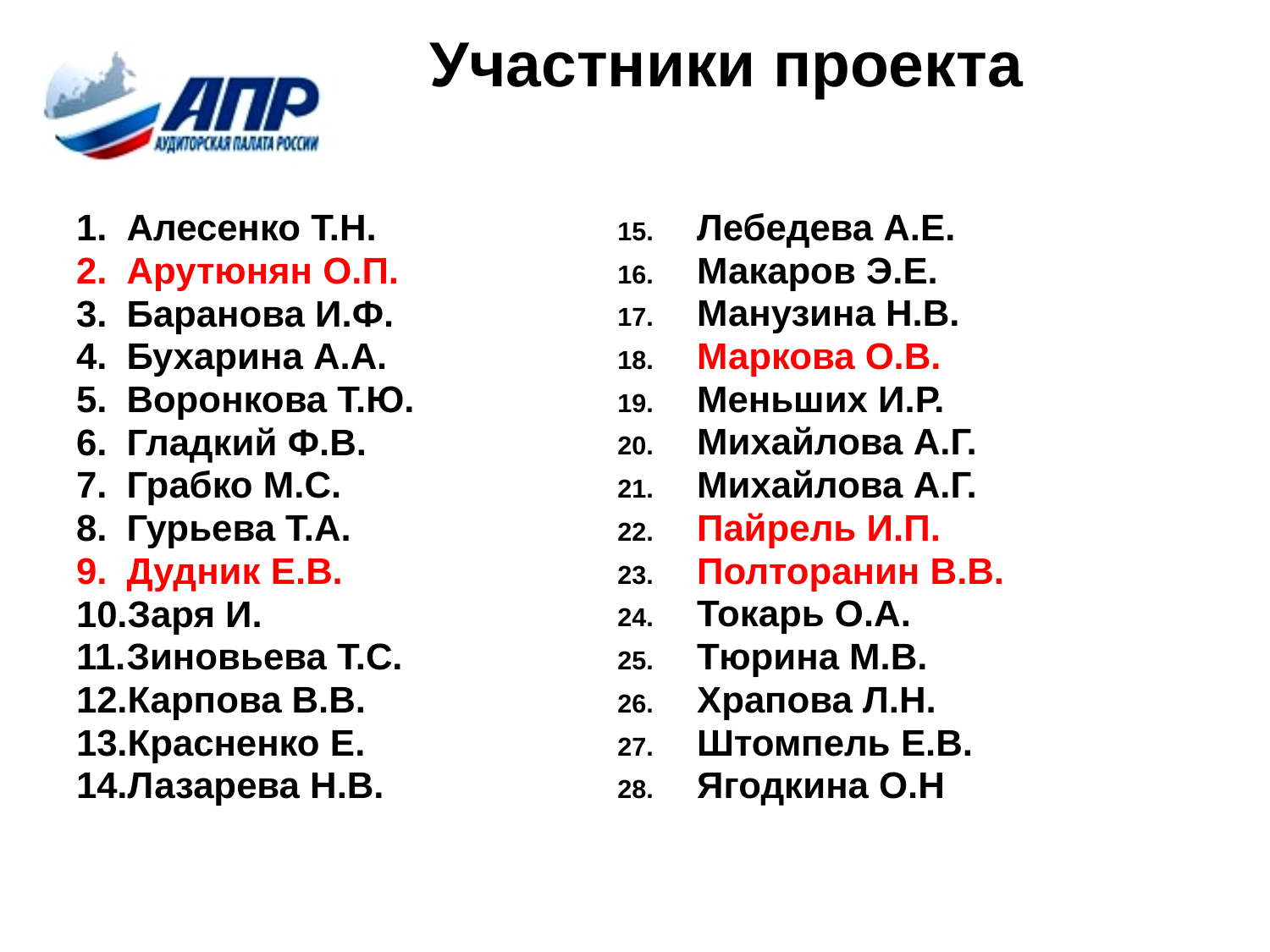

# Участники проекта
Алесенко Т.Н.
Арутюнян О.П.
Баранова И.Ф.
Бухарина А.А.
Воронкова Т.Ю.
Гладкий Ф.В.
Грабко М.С.
Гурьева Т.А.
Дудник Е.В.
Заря И.
Зиновьева Т.С.
Карпова В.В.
Красненко Е.
Лазарева Н.В.
Лебедева А.Е.
Макаров Э.Е.
Манузина Н.В.
Маркова О.В.
Меньших И.Р.
Михайлова А.Г.
Михайлова А.Г.
Пайрель И.П.
Полторанин В.В.
Токарь О.А.
Тюрина М.В.
Храпова Л.Н.
Штомпель Е.В.
Ягодкина О.Н.